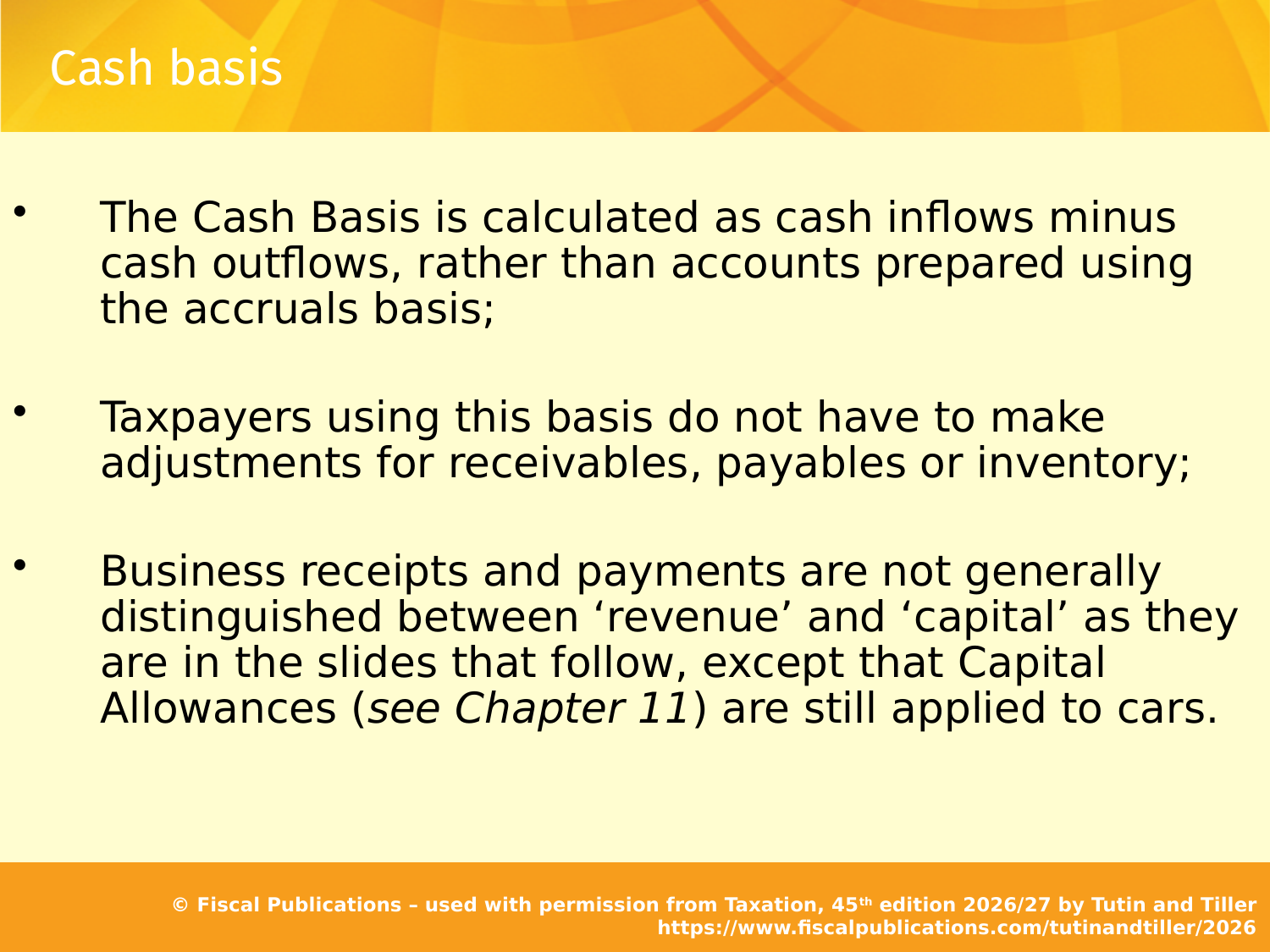

# Cash basis

The Cash Basis is calculated as cash inflows minus cash outflows, rather than accounts prepared using the accruals basis;

Taxpayers using this basis do not have to make adjustments for receivables, payables or inventory;

Business receipts and payments are not generally distinguished between ‘revenue’ and ‘capital’ as they are in the slides that follow, except that Capital Allowances (see Chapter 11) are still applied to cars.